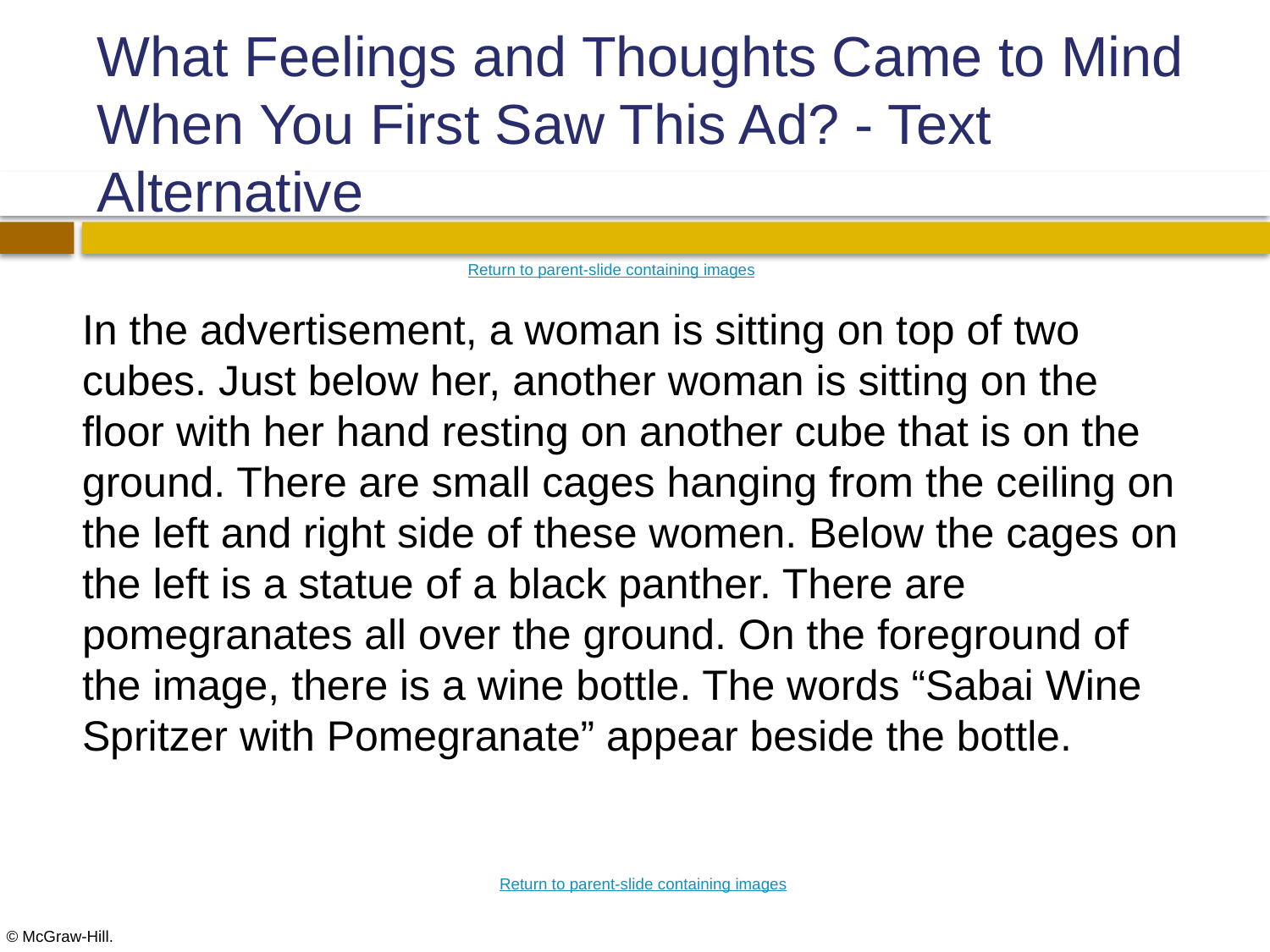

# What Feelings and Thoughts Came to Mind When You First Saw This Ad? - Text Alternative
Return to parent-slide containing images
In the advertisement, a woman is sitting on top of two cubes. Just below her, another woman is sitting on the floor with her hand resting on another cube that is on the ground. There are small cages hanging from the ceiling on the left and right side of these women. Below the cages on the left is a statue of a black panther. There are pomegranates all over the ground. On the foreground of the image, there is a wine bottle. The words “Sabai Wine Spritzer with Pomegranate” appear beside the bottle.
Return to parent-slide containing images